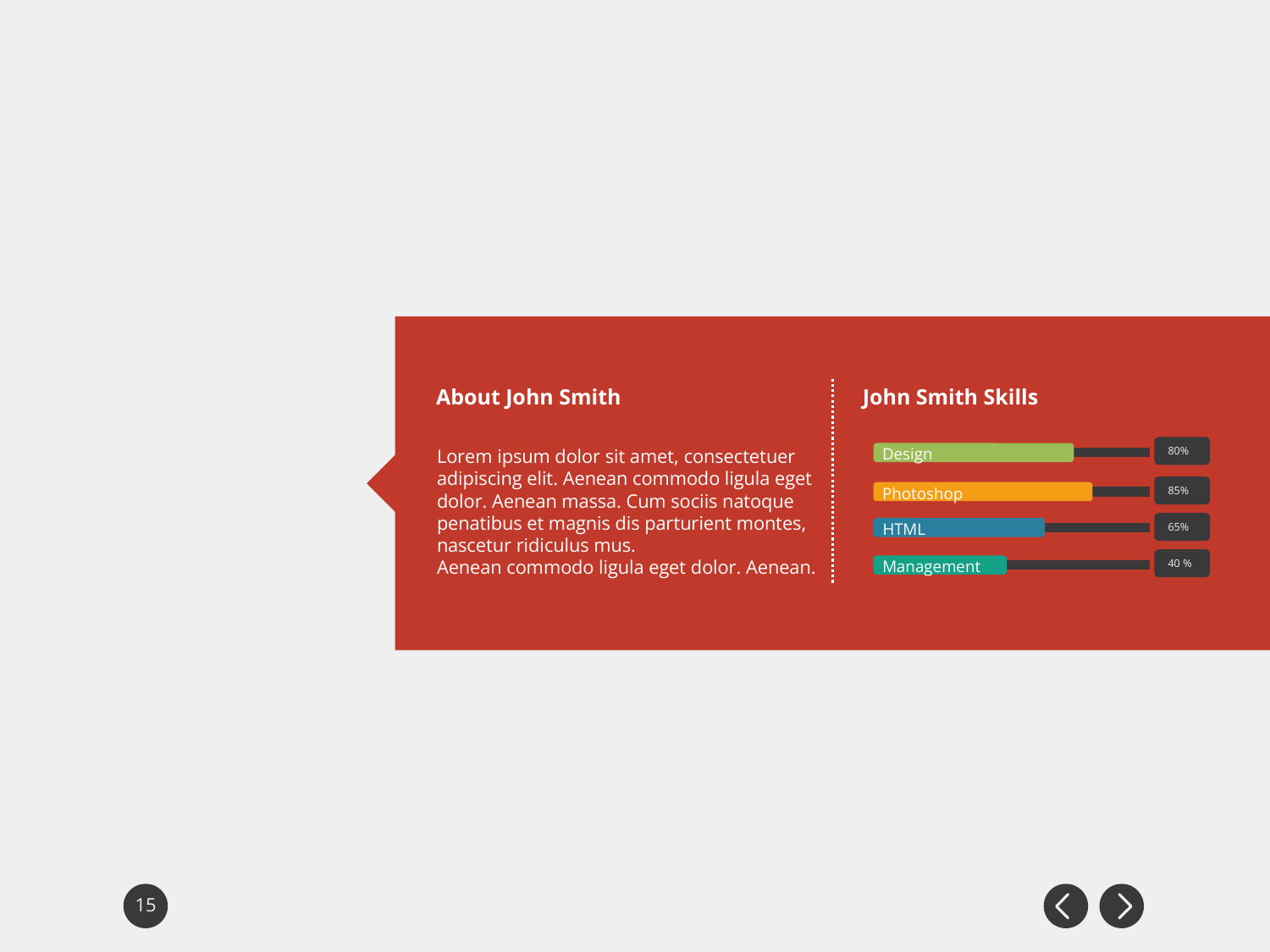

About John Smith
John Smith Skills
80%
Lorem ipsum dolor sit amet, consectetuer adipiscing elit. Aenean commodo ligula eget dolor. Aenean massa. Cum sociis natoque penatibus et magnis dis parturient montes, nascetur ridiculus mus.
Aenean commodo ligula eget dolor. Aenean.
Design

85%
Photoshop

65%
HTML

40 %
Management